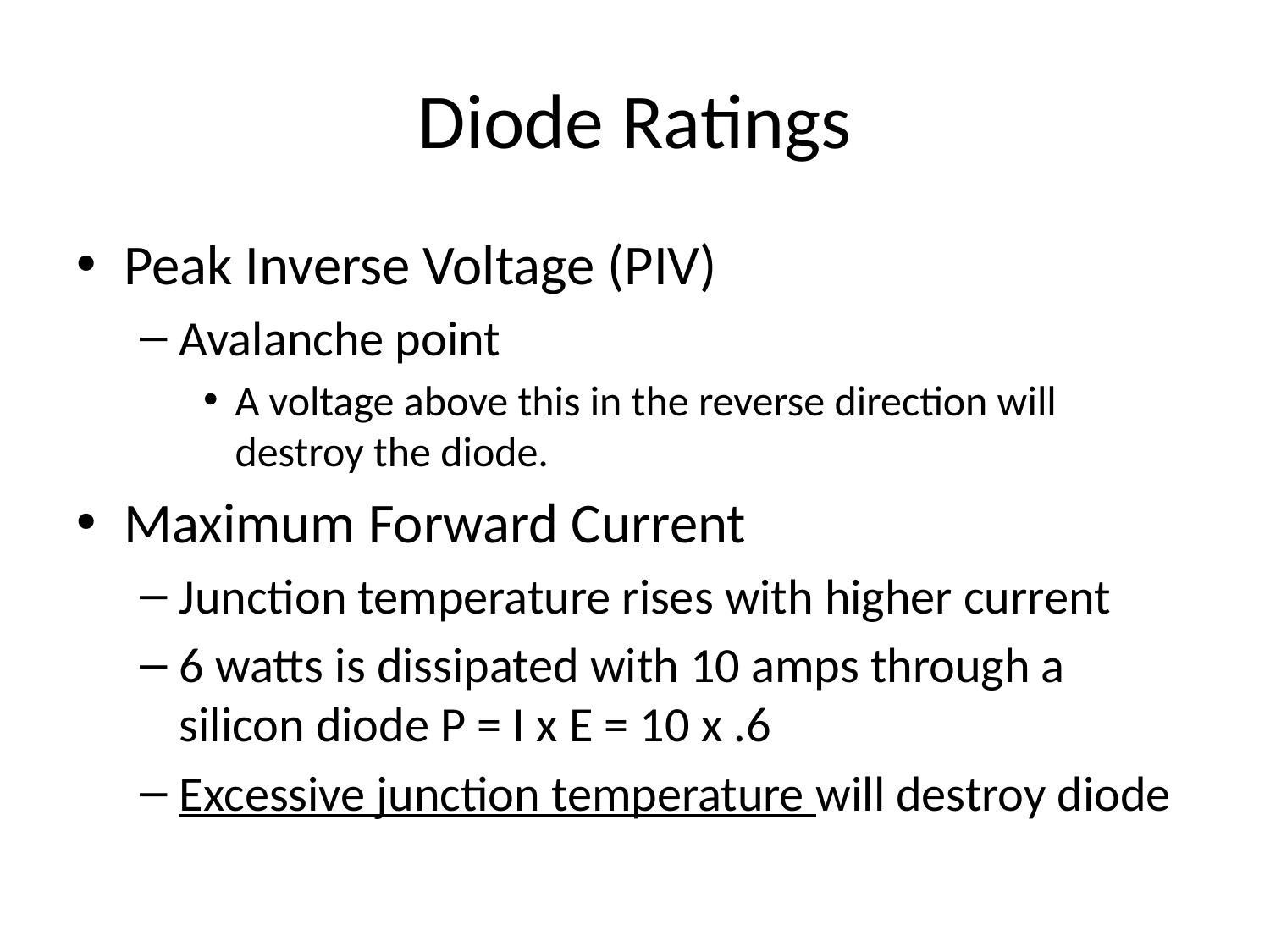

# Diode Ratings
Peak Inverse Voltage (PIV)
Avalanche point
A voltage above this in the reverse direction will destroy the diode.
Maximum Forward Current
Junction temperature rises with higher current
6 watts is dissipated with 10 amps through a silicon diode P = I x E = 10 x .6
Excessive junction temperature will destroy diode